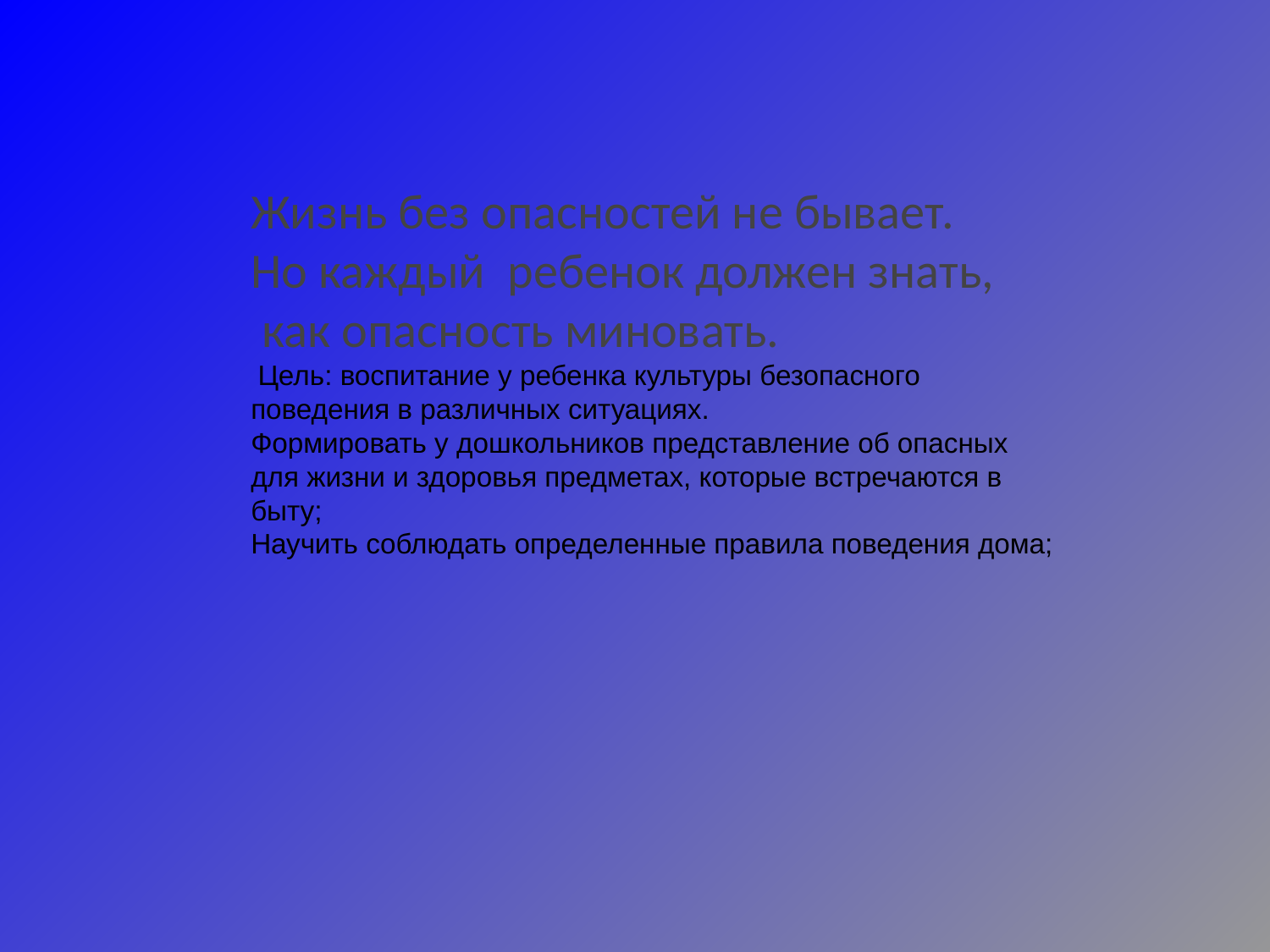

Жизнь без опасностей не бывает.
Но каждый  ребенок должен знать,
 как опасность миновать.
 Цель: воспитание у ребенка культуры безопасного поведения в различных ситуациях.
Формировать у дошкольников представление об опасных для жизни и здоровья предметах, которые встречаются в быту;
Научить соблюдать определенные правила поведения дома;